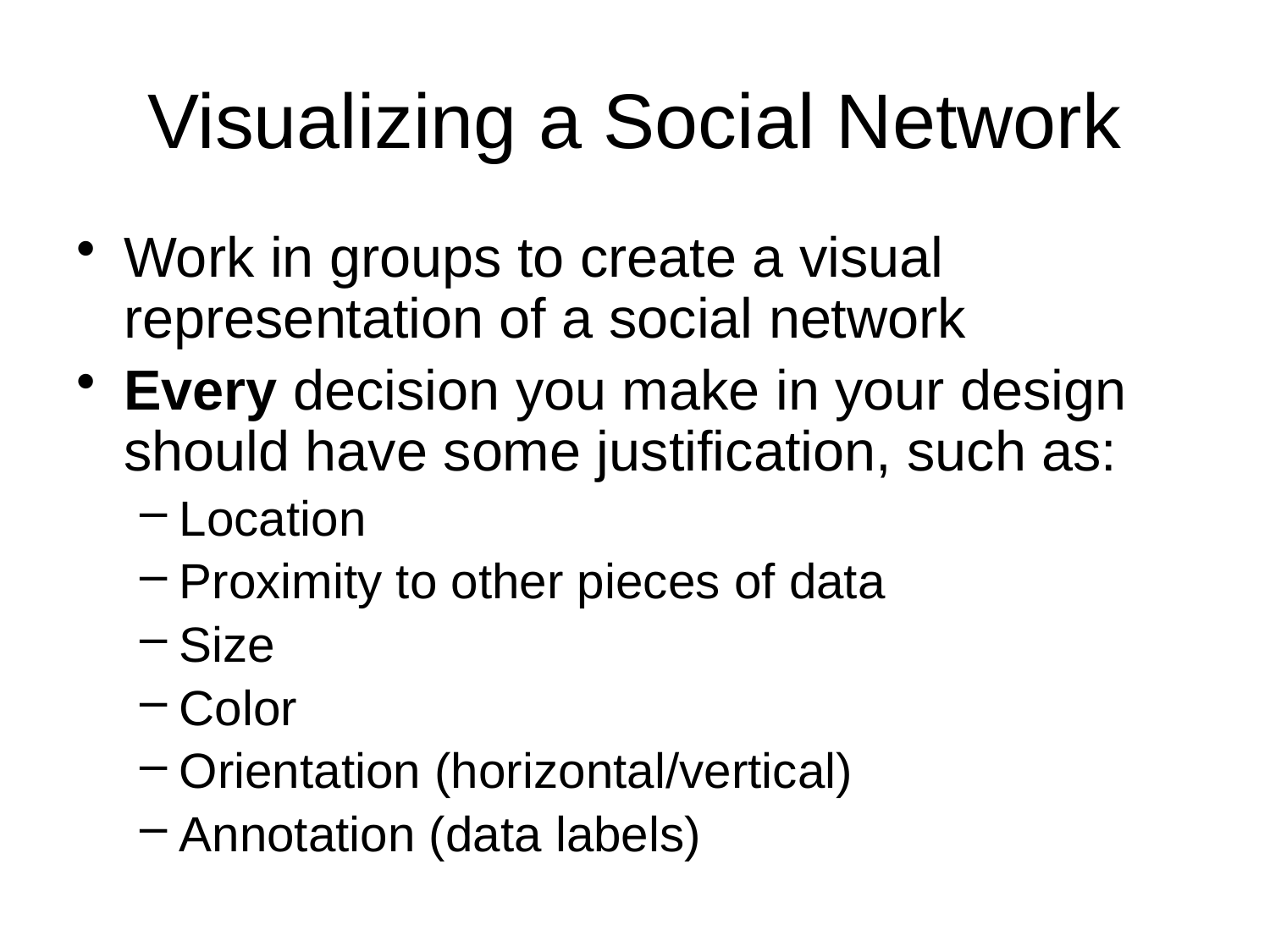

# Visualizing a Social Network
Work in groups to create a visual representation of a social network
Every decision you make in your design should have some justification, such as:
Location
Proximity to other pieces of data
Size
Color
Orientation (horizontal/vertical)
Annotation (data labels)